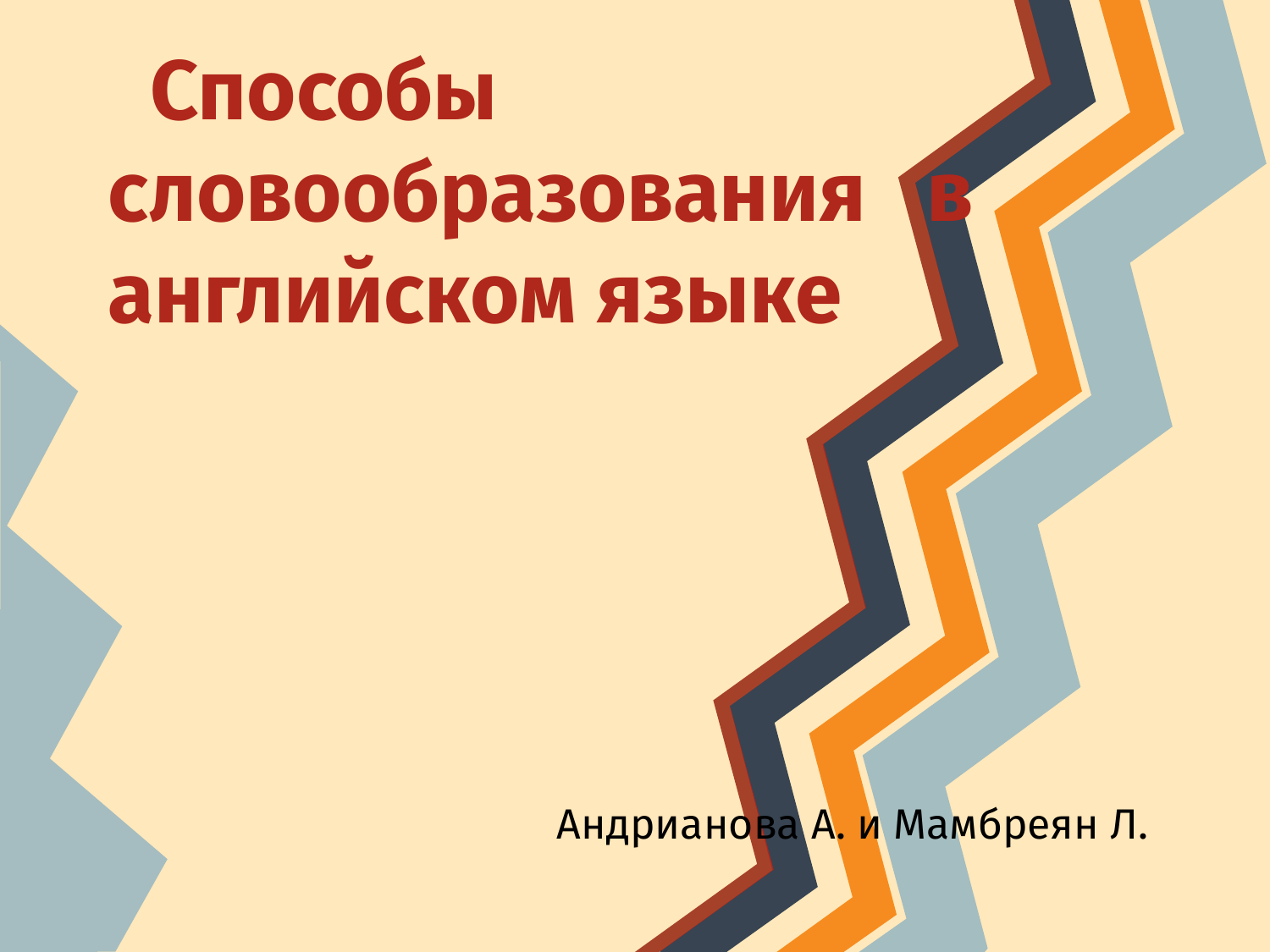

# Способы словообразования   в английском языке
Андрианова А. и Мамбреян Л.